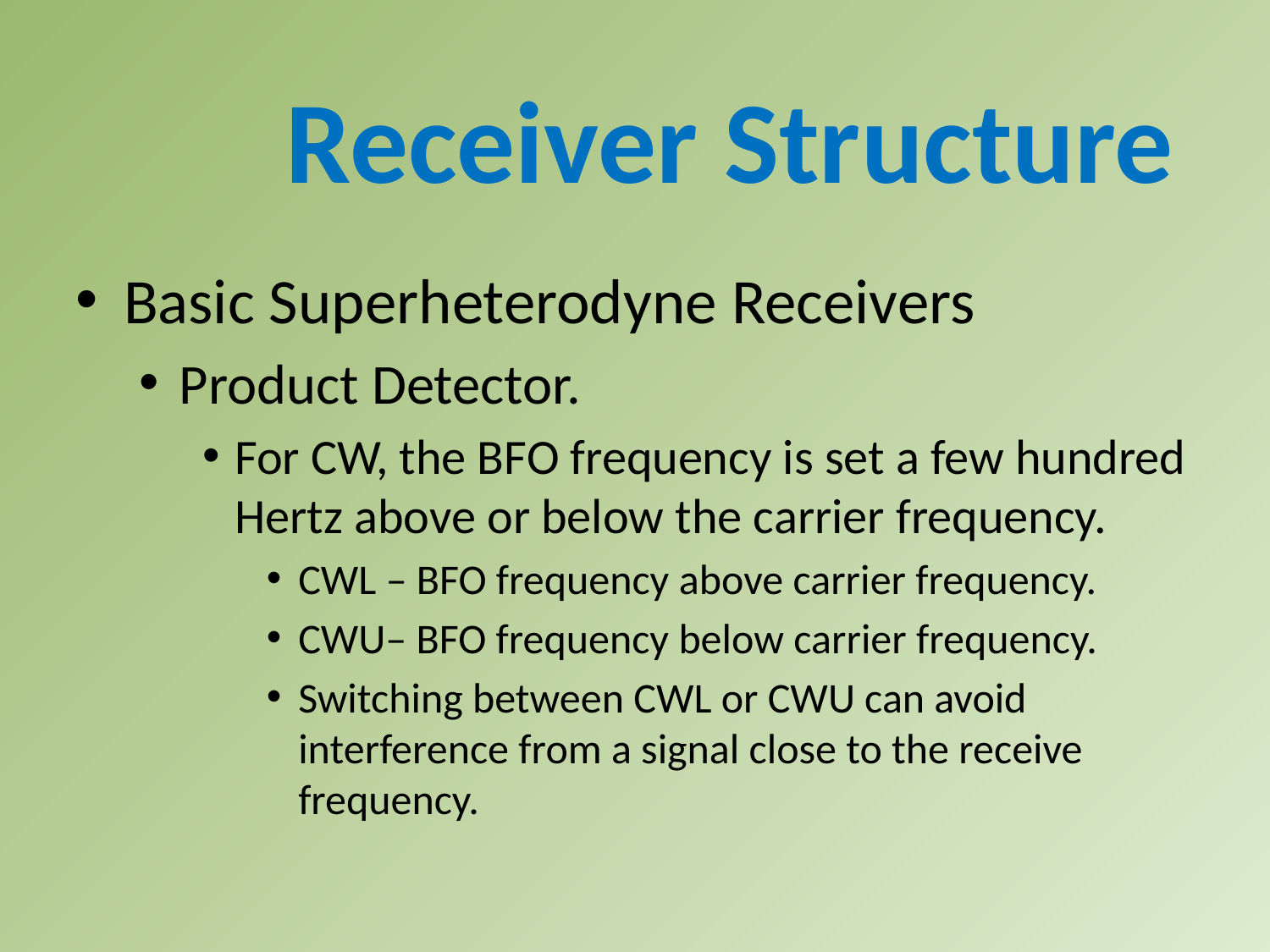

Receiver Structure
Basic Superheterodyne Receivers
Product Detector.
For CW, the BFO frequency is set a few hundred Hertz above or below the carrier frequency.
CWL – BFO frequency above carrier frequency.
CWU– BFO frequency below carrier frequency.
Switching between CWL or CWU can avoid interference from a signal close to the receive frequency.